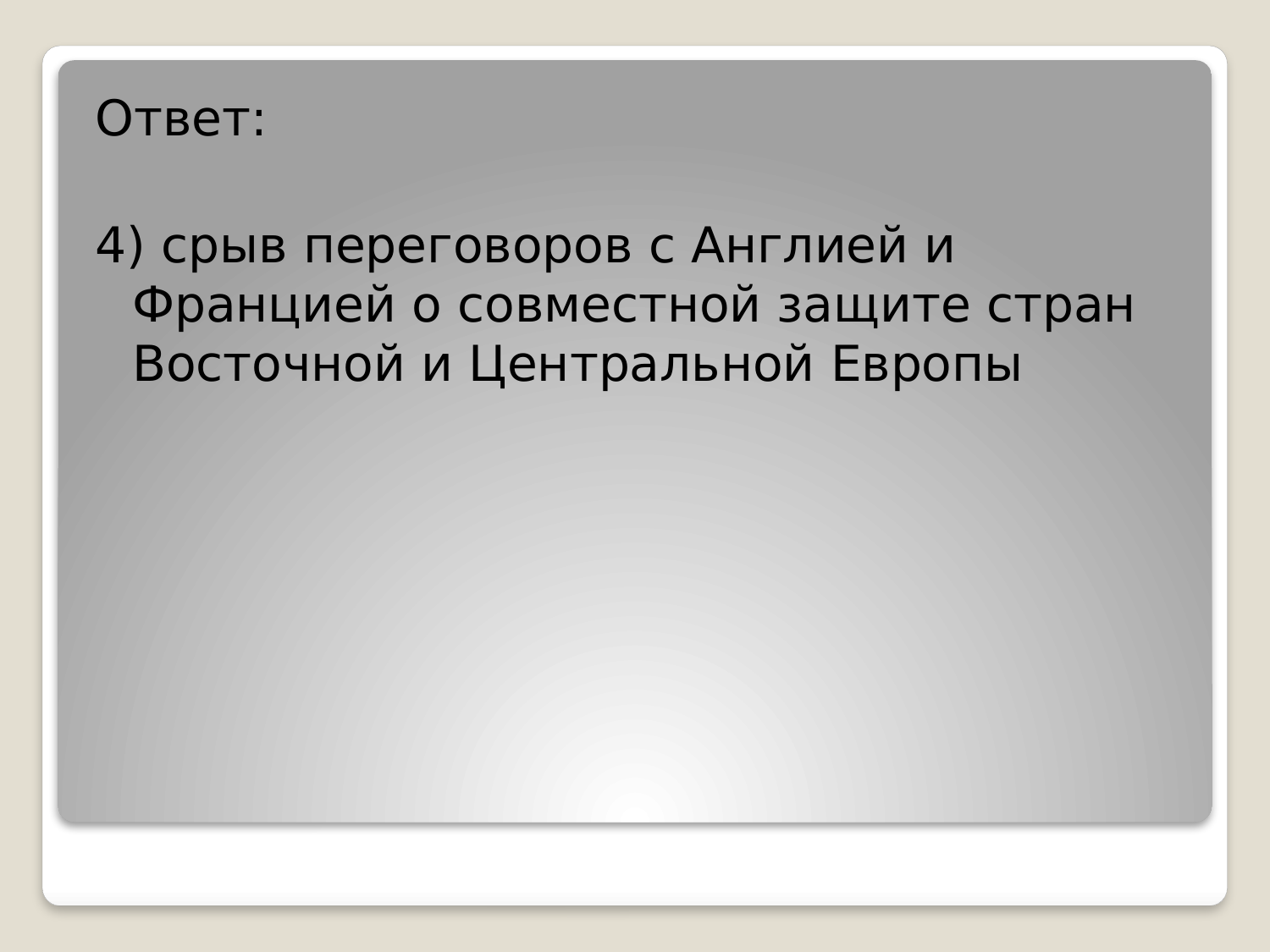

Ответ:

4) срыв переговоров с Англией и Францией о совместной защите стран Восточной и Центральной Европы

#